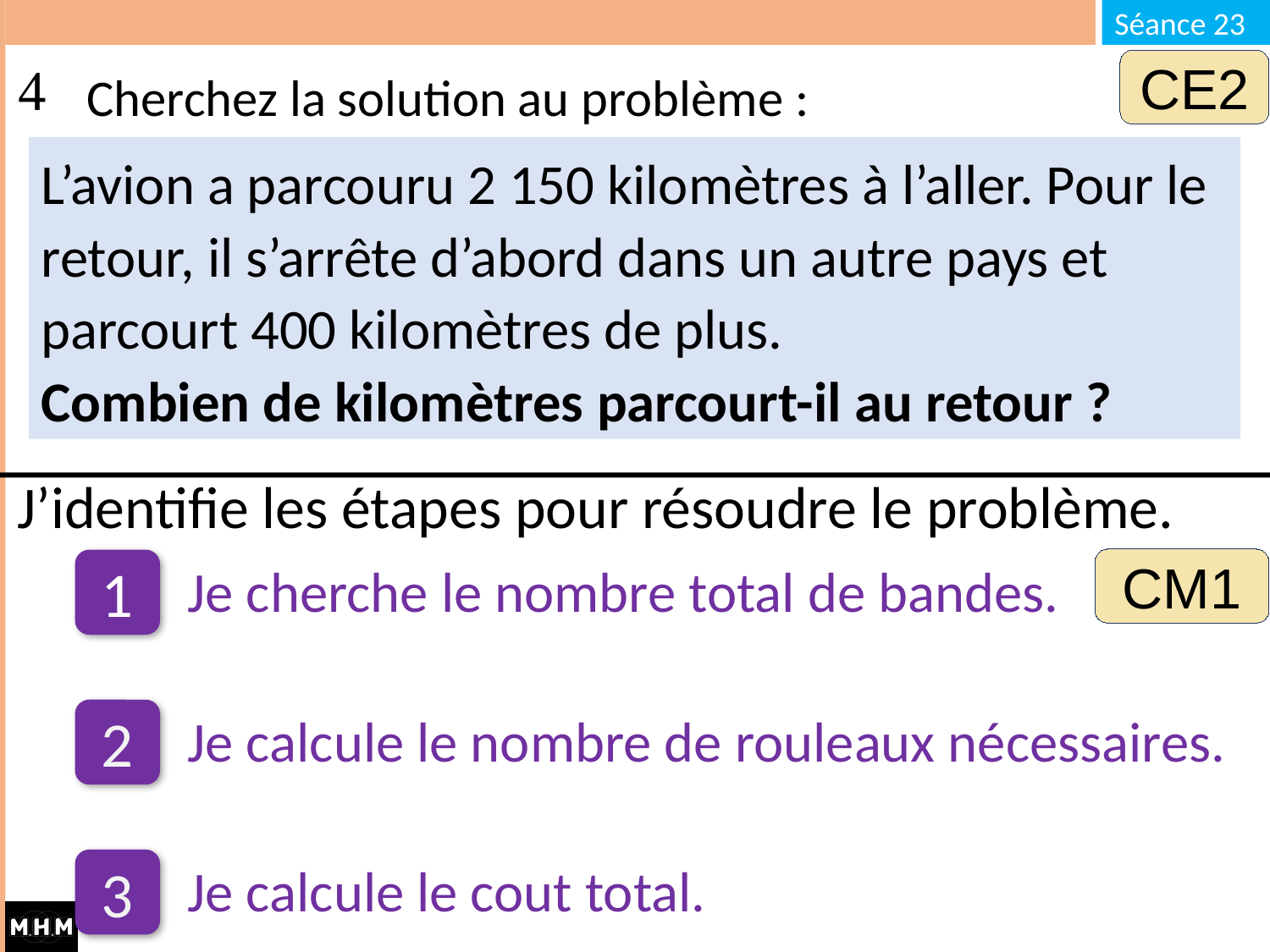

Cherchez la solution au problème :
CE2
L’avion a parcouru 2 150 kilomètres à l’aller. Pour le retour, il s’arrête d’abord dans un autre pays et parcourt 400 kilomètres de plus.
Combien de kilomètres parcourt-il au retour ?
# J’identifie les étapes pour résoudre le problème.

CM1
1
Je cherche le nombre total de bandes.
2
Je calcule le nombre de rouleaux nécessaires.
3
Je calcule le cout total.